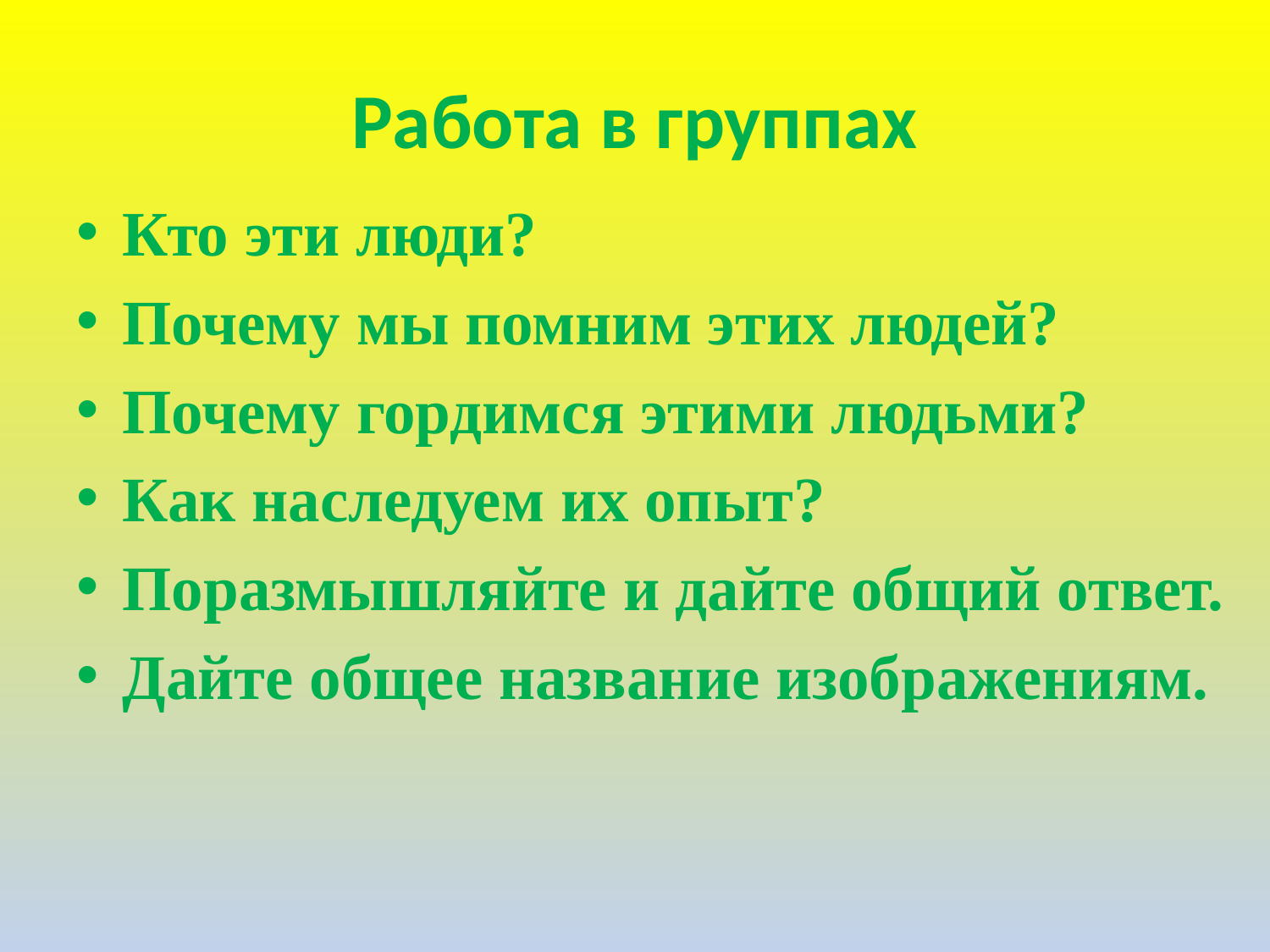

# Работа в группах
Кто эти люди?
Почему мы помним этих людей?
Почему гордимся этими людьми?
Как наследуем их опыт?
Поразмышляйте и дайте общий ответ.
Дайте общее название изображениям.